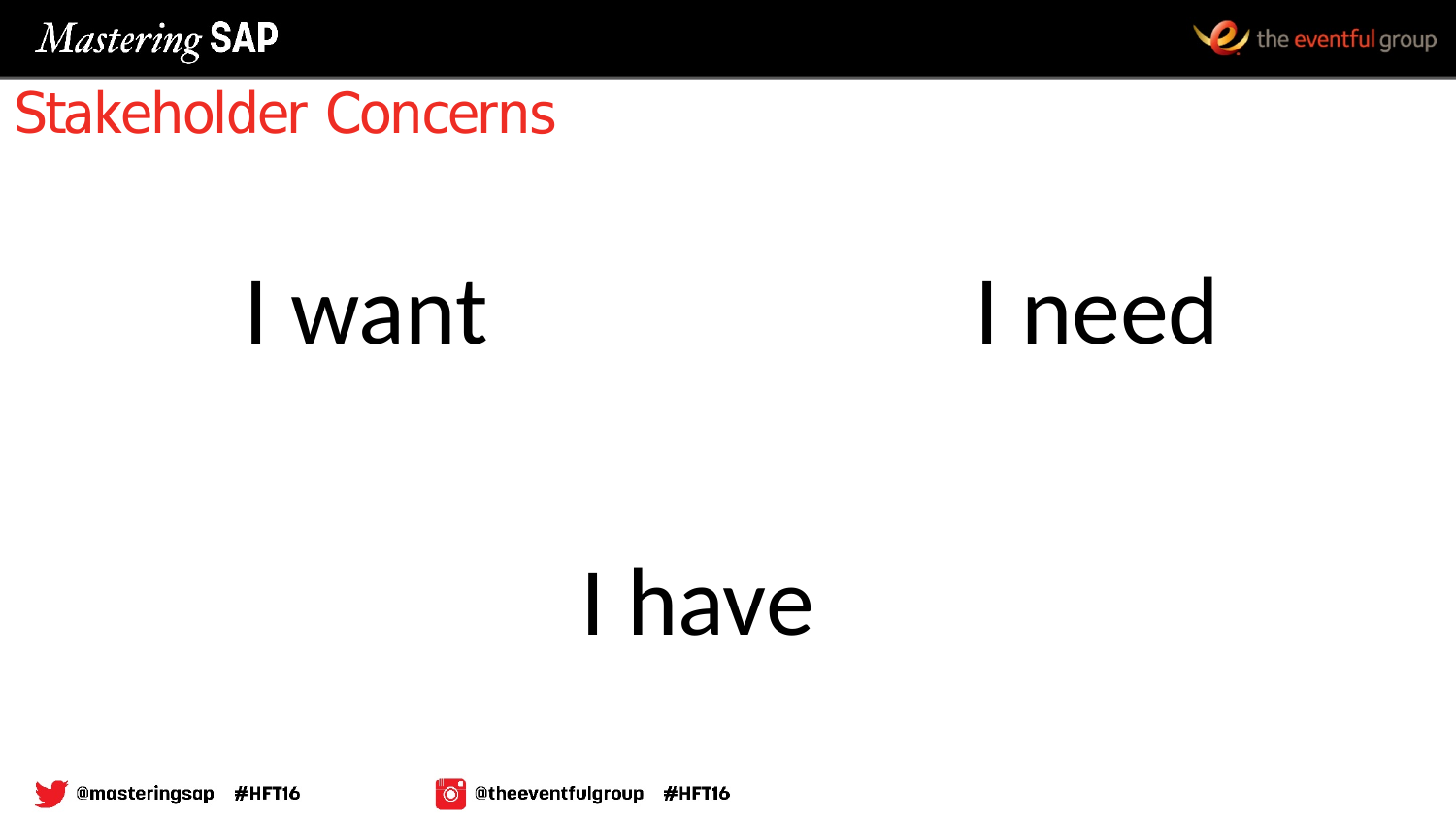

# Stakeholder Concerns
I want
I need
I have